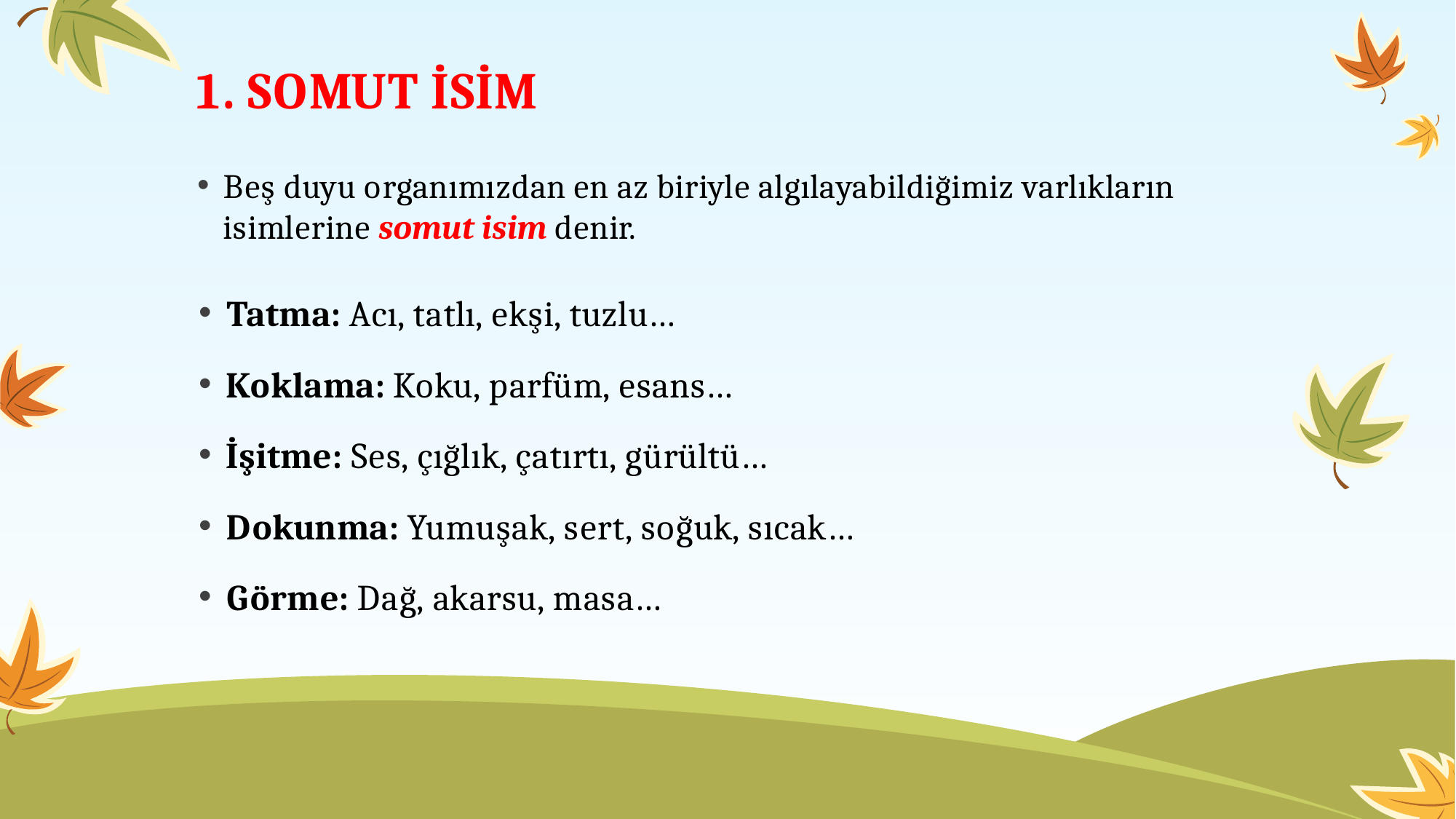

# 1. SOMUT İSİM
Beş duyu organımızdan en az biriyle algılayabildiğimiz varlıkların isimlerine somut isim denir.
Tatma: Acı, tatlı, ekşi, tuzlu…
Koklama: Koku, parfüm, esans…
İşitme: Ses, çığlık, çatırtı, gürültü…
Dokunma: Yumuşak, sert, soğuk, sıcak…
Görme: Dağ, akarsu, masa…